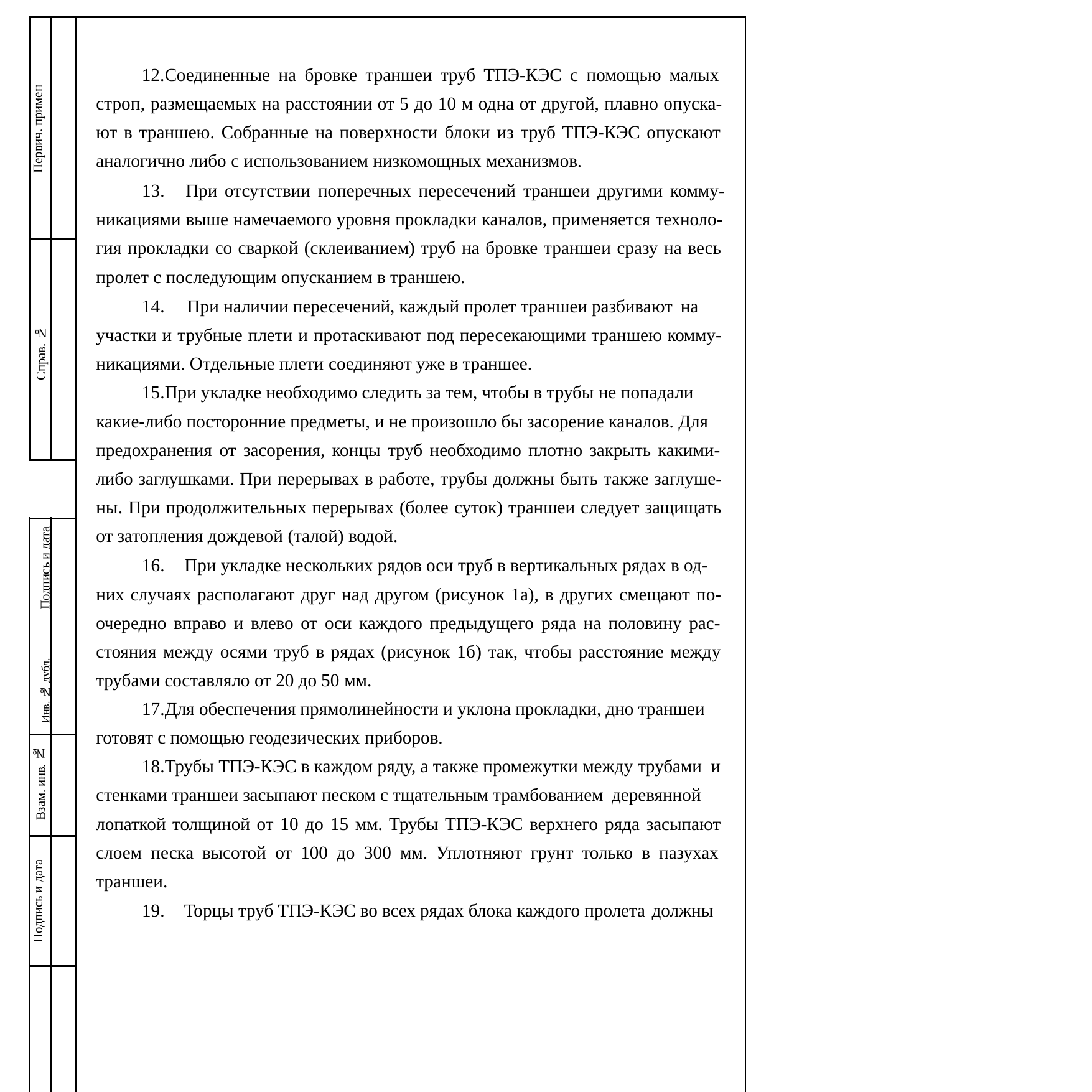

| Первич. примен |  | Соединенные на бровке траншеи труб ТПЭ-КЭС с помощью малых строп, размещаемых на расстоянии от 5 до 10 м одна от другой, плавно опуска- ют в траншею. Собранные на поверхности блоки из труб ТПЭ-КЭС опускают аналогично либо с использованием низкомощных механизмов. При отсутствии поперечных пересечений траншеи другими комму- никациями выше намечаемого уровня прокладки каналов, применяется техноло- гия прокладки со сваркой (склеиванием) труб на бровке траншеи сразу на весь пролет с последующим опусканием в траншею. При наличии пересечений, каждый пролет траншеи разбивают на участки и трубные плети и протаскивают под пересекающими траншею комму- никациями. Отдельные плети соединяют уже в траншее. При укладке необходимо следить за тем, чтобы в трубы не попадали какие-либо посторонние предметы, и не произошло бы засорение каналов. Для предохранения от засорения, концы труб необходимо плотно закрыть какими- либо заглушками. При перерывах в работе, трубы должны быть также заглуше- ны. При продолжительных перерывах (более суток) траншеи следует защищать от затопления дождевой (талой) водой. При укладке нескольких рядов оси труб в вертикальных рядах в од- них случаях располагают друг над другом (рисунок 1а), в других смещают по- очередно вправо и влево от оси каждого предыдущего ряда на половину рас- стояния между осями труб в рядах (рисунок 1б) так, чтобы расстояние между трубами составляло от 20 до 50 мм. Для обеспечения прямолинейности и уклона прокладки, дно траншеи готовят с помощью геодезических приборов. Трубы ТПЭ-КЭС в каждом ряду, а также промежутки между трубами и стенками траншеи засыпают песком с тщательным трамбованием деревянной лопаткой толщиной от 10 до 15 мм. Трубы ТПЭ-КЭС верхнего ряда засыпают слоем песка высотой от 100 до 300 мм. Уплотняют грунт только в пазухах траншеи. Торцы труб ТПЭ-КЭС во всех рядах блока каждого пролета должны |  |  |  |  |  |  |
| --- | --- | --- | --- | --- | --- | --- | --- | --- |
| Справ. № |  |  |  |  |  |  |  |  |
|  |  |  |  |  |  |  |  |  |
| Инв. № дубл. Подпись и дата |  |  |  |  |  |  |  |  |
| Взам. инв. № |  |  |  |  |  |  |  |  |
| Подпись и дата |  |  |  |  |  |  |  |  |
| Инв. № подл |  |  |  |  |  |  |  |  |
|  |  |  |  |  |  |  | ТПЭ-КЭС. Техническая информация для проектирования | лист |
|  |  |  |  |  |  |  |  |  |
|  |  |  |  |  |  |  |  | 13 |
|  |  | Изм | Лист | № документа | Подпись | Дата |  |  |